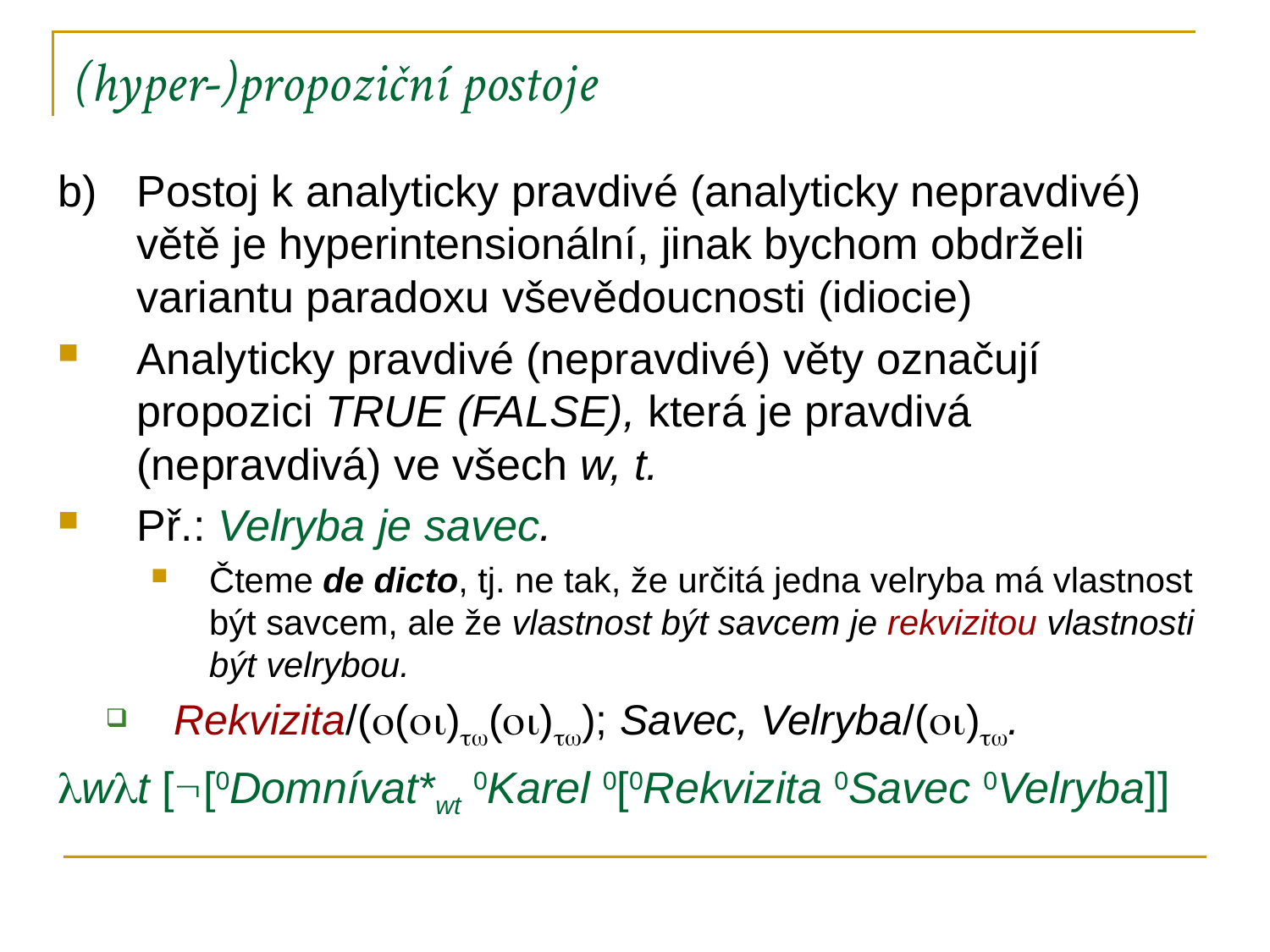

# (hyper-)propoziční postoje
b) 	Postoj k analyticky pravdivé (analyticky nepravdivé) větě je hyperintensionální, jinak bychom obdrželi variantu paradoxu vševědoucnosti (idiocie)
Analyticky pravdivé (nepravdivé) věty označují propozici TRUE (FALSE), která je pravdivá (nepravdivá) ve všech w, t.
Př.: Velryba je savec.
Čteme de dicto, tj. ne tak, že určitá jedna velryba má vlastnost být savcem, ale že vlastnost být savcem je rekvizitou vlastnosti být velrybou.
Rekvizita/(ο(οι)τω(οι)τω); Savec, Velryba/(οι)τω.
λwλt [¬[0Domnívat*wt 0Karel 0[0Rekvizita 0Savec 0Velryba]]